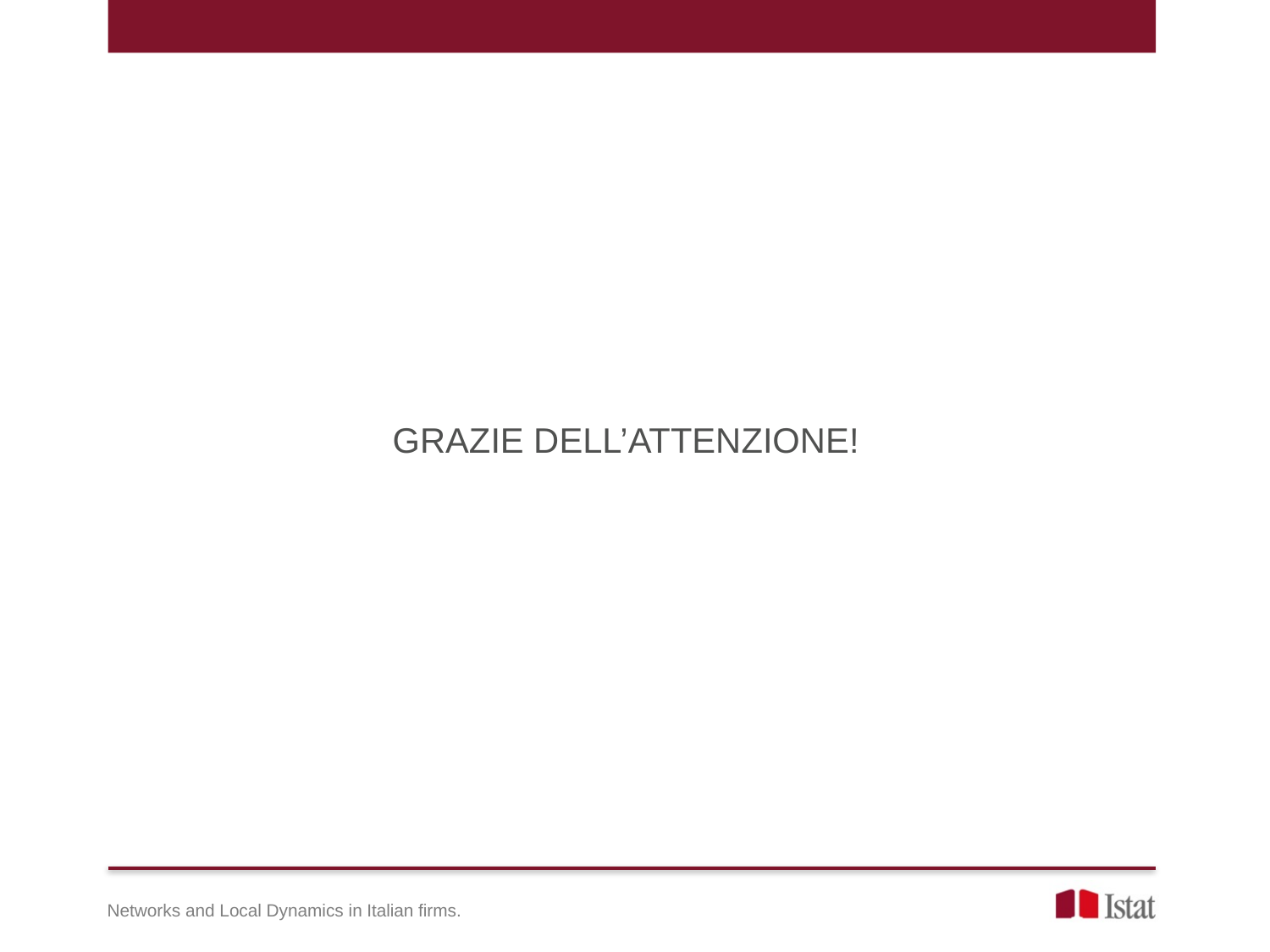

GRAZIE DELL’ATTENZIONE!
Networks and Local Dynamics in Italian firms.